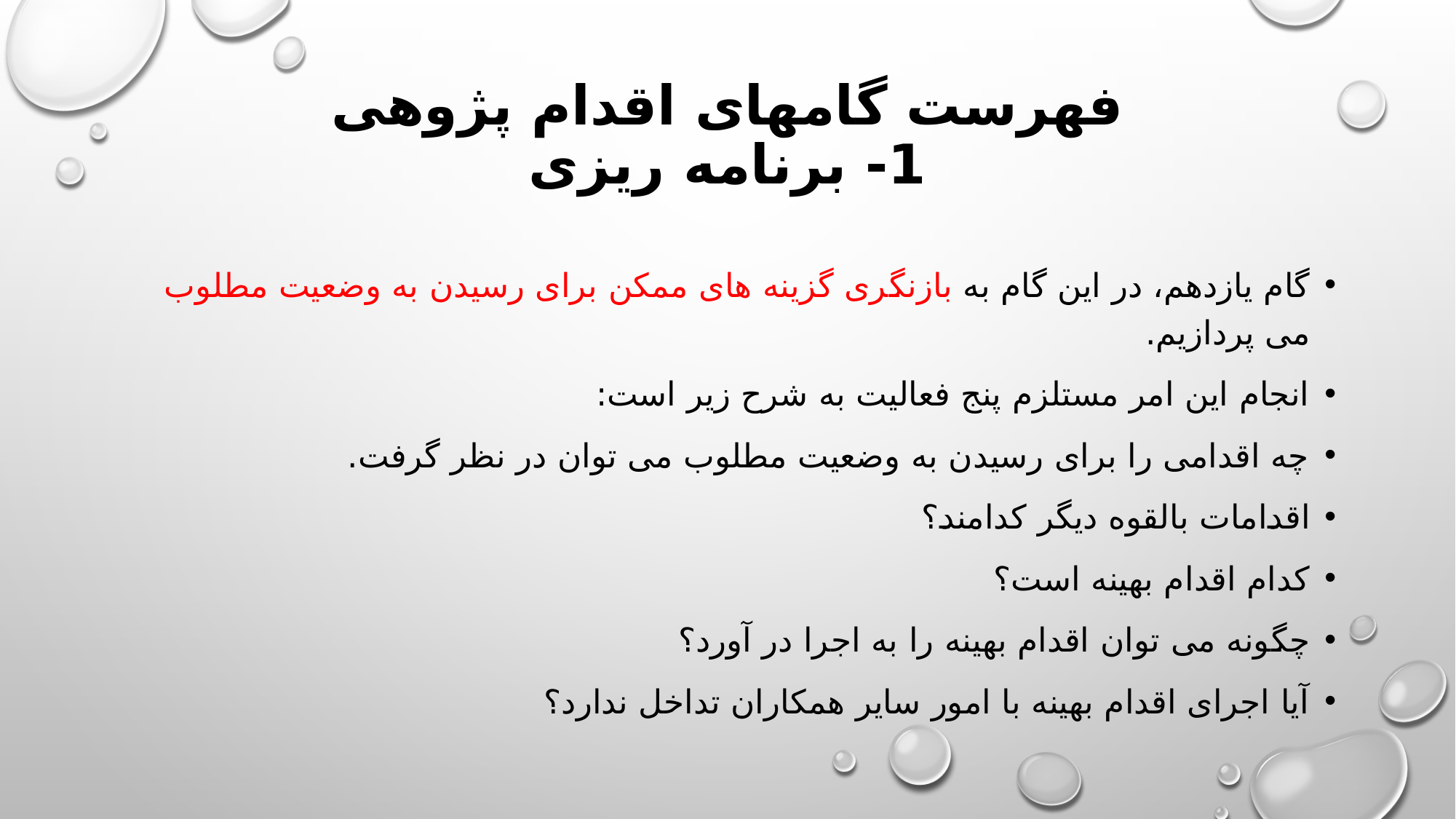

# فهرست گامهای اقدام پژوهی 1- برنامه ریزی
گام یازدهم، در این گام به بازنگری گزینه های ممکن برای رسیدن به وضعیت مطلوب می پردازیم.
انجام این امر مستلزم پنج فعالیت به شرح زیر است:
چه اقدامی را برای رسیدن به وضعیت مطلوب می توان در نظر گرفت.
اقدامات بالقوه دیگر کدامند؟
کدام اقدام بهینه است؟
چگونه می توان اقدام بهینه را به اجرا در آورد؟
آیا اجرای اقدام بهینه با امور سایر همکاران تداخل ندارد؟